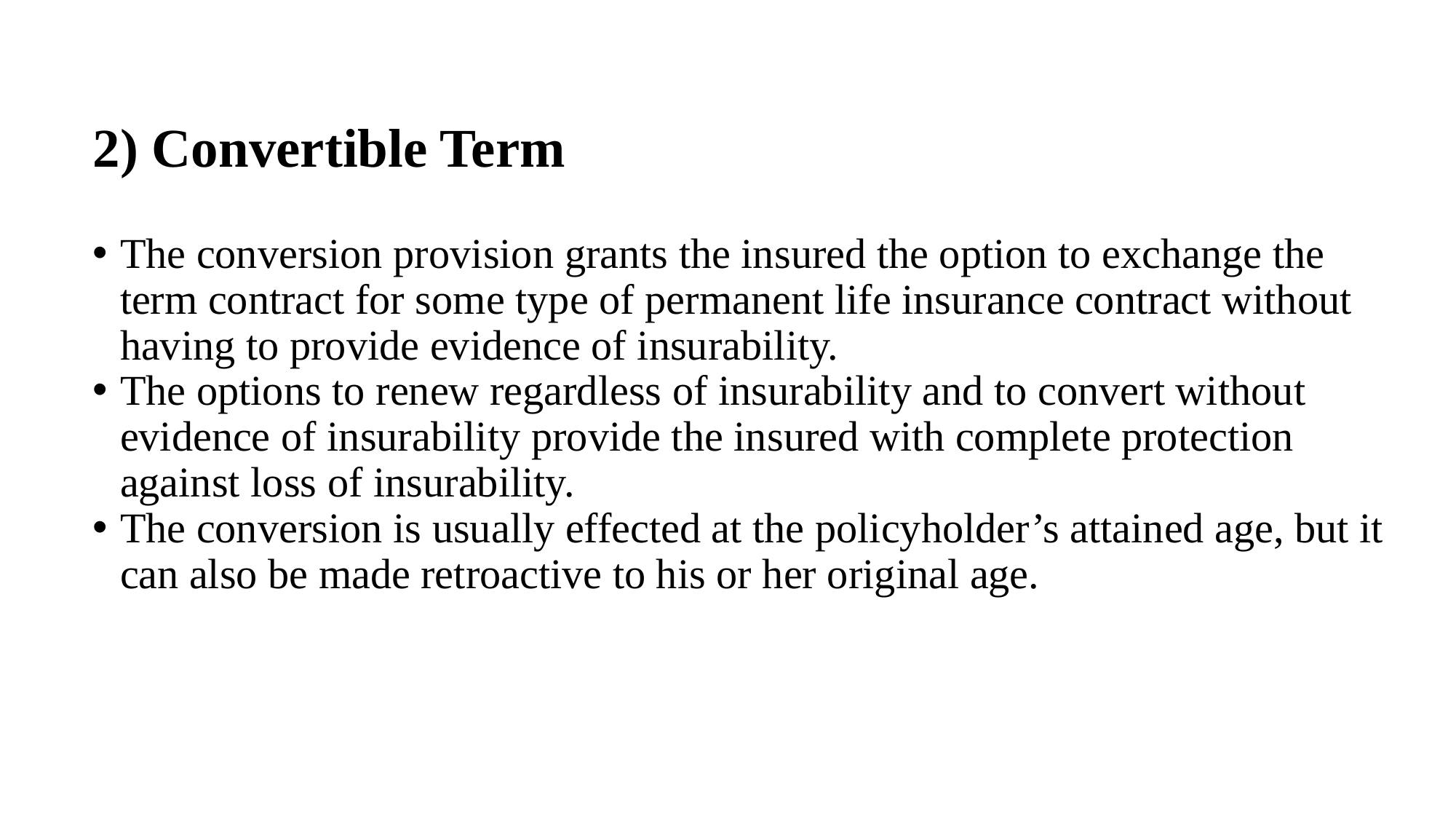

# 2) Convertible Term
The conversion provision grants the insured the option to exchange the term contract for some type of permanent life insurance contract without having to provide evidence of insurability.
The options to renew regardless of insurability and to convert without evidence of insurability provide the insured with complete protection against loss of insurability.
The conversion is usually effected at the policyholder’s attained age, but it can also be made retroactive to his or her original age.